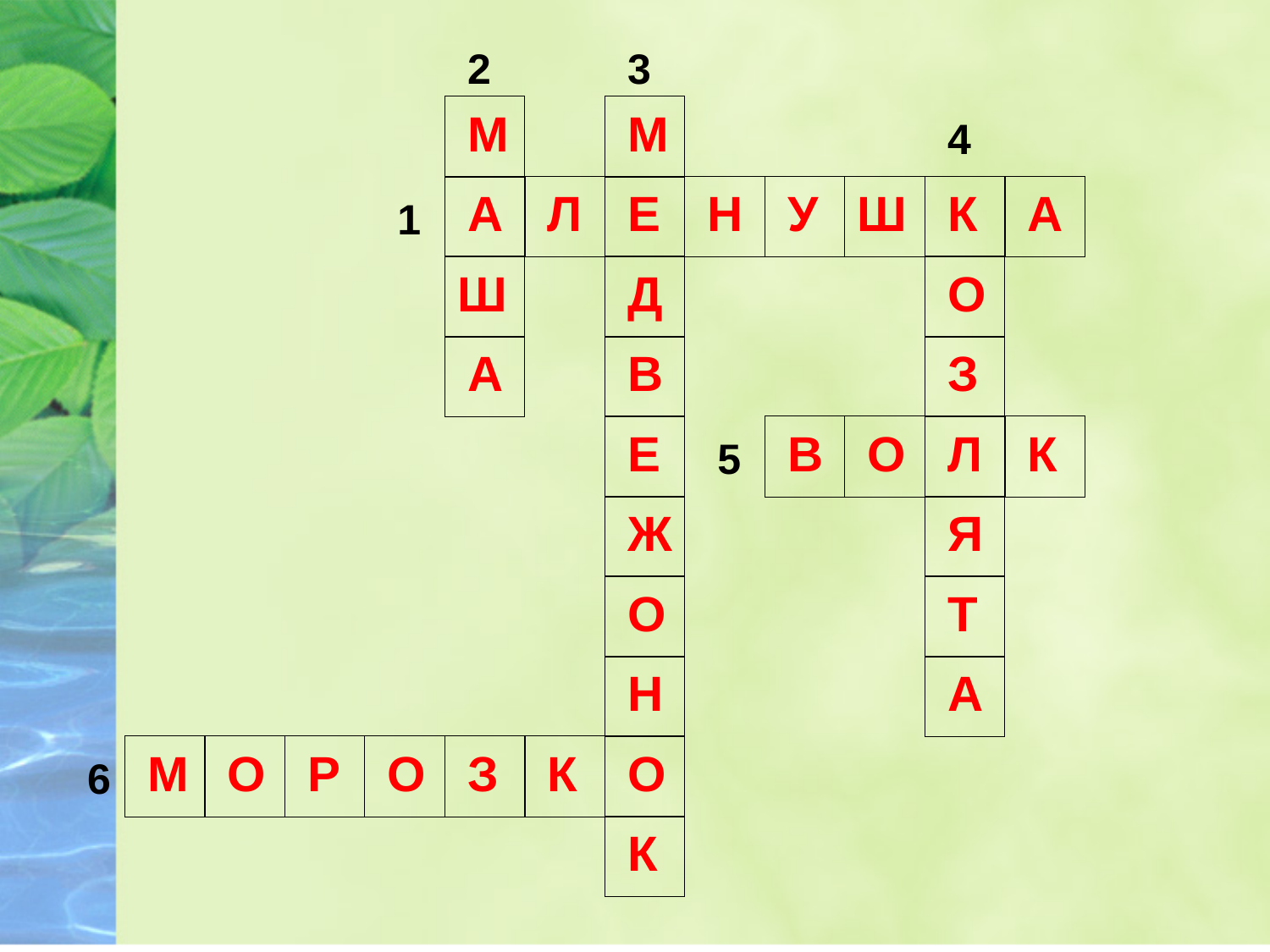

2
3

М

М
4

А

Л

Е

Н

У

Ш

К

А
1

Ш

Д

О

А

В

З

Е

В

О

Л

К
5

Ж

Я

О

Т

Н

А

М

О

Р

О

З

К

О
6

К